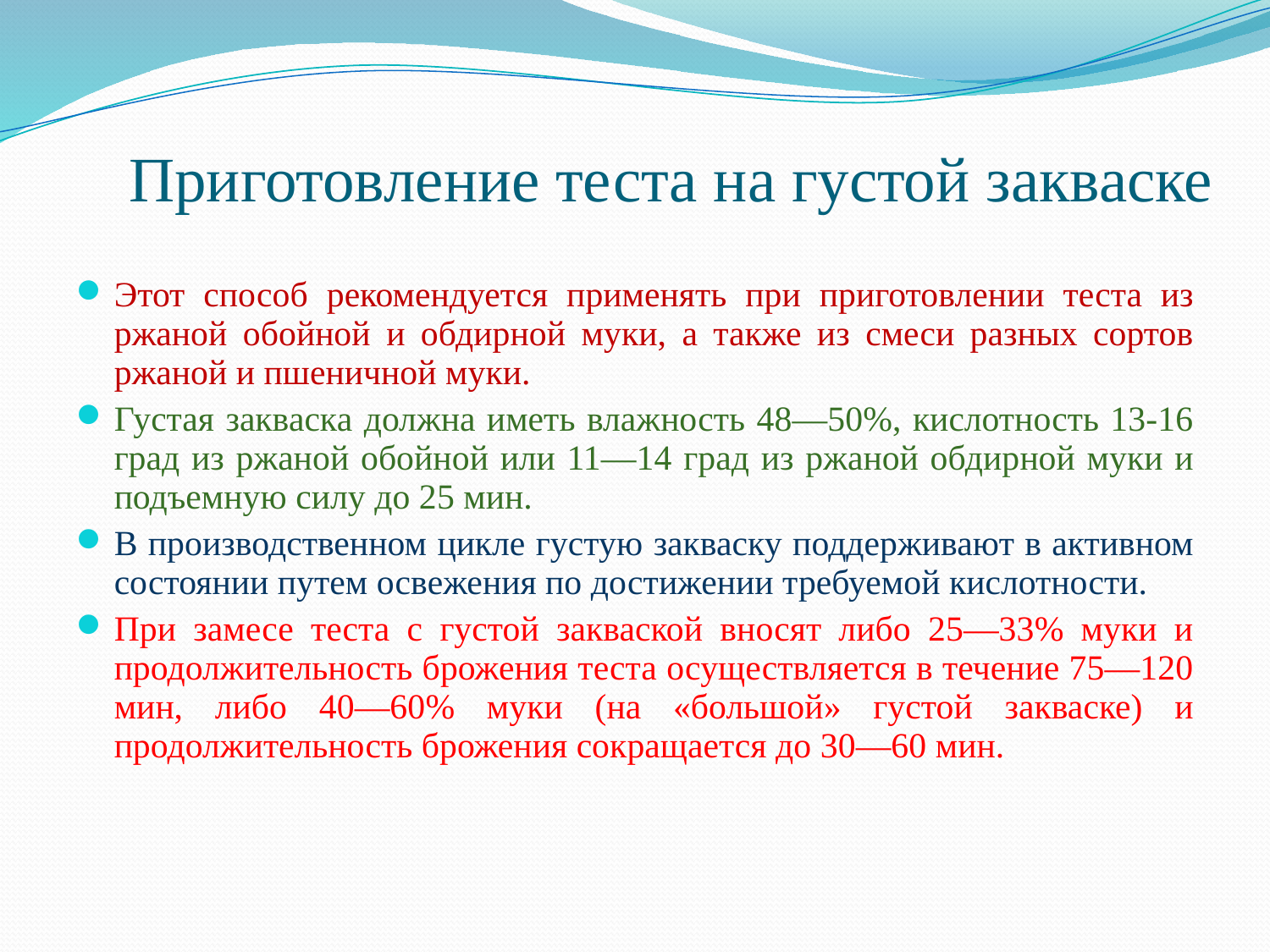

# Приготовление теста на густой закваске
Этот способ рекомендуется применять при приготовлении теста из ржаной обойной и обдирной муки, а также из смеси разных сортов ржаной и пшеничной муки.
Густая закваска должна иметь влажность 48—50%, кислотность 13-16 град из ржаной обойной или 11—14 град из ржаной обдирной муки и подъемную силу до 25 мин.
В производственном цикле густую закваску поддерживают в активном состоянии путем освежения по достижении требуемой кислотности.
При замесе теста с густой закваской вносят либо 25—33% муки и продолжительность брожения теста осуществляется в течение 75—120 мин, либо 40—60% муки (на «большой» густой закваске) и продолжительность брожения сокращается до 30—60 мин.